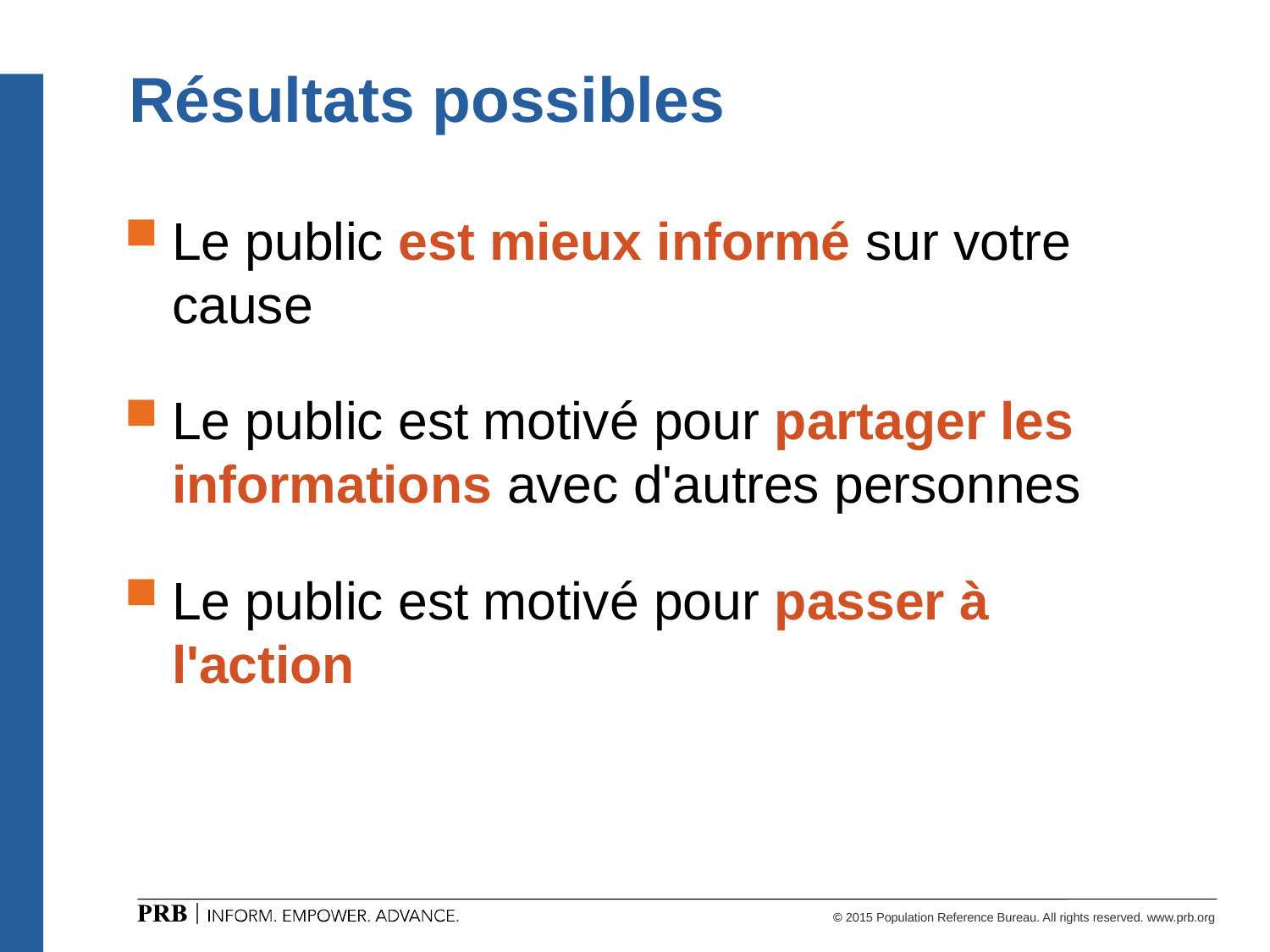

# Résultats possibles
Le public est mieux informé sur votre cause
Le public est motivé pour partager les informations avec d'autres personnes
Le public est motivé pour passer à l'action